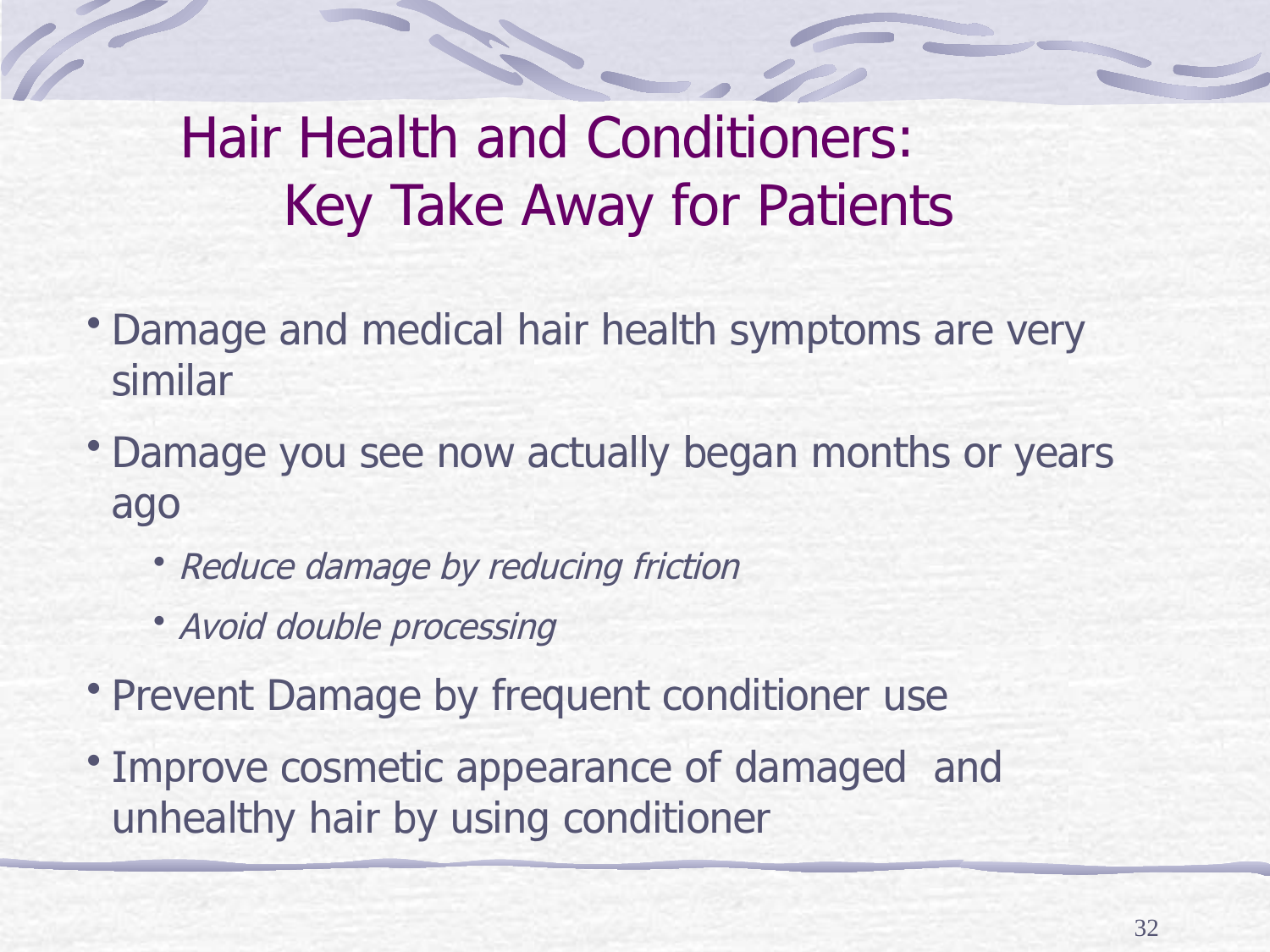

Hair Health and Conditioners:         Key Take Away for Patients
Damage and medical hair health symptoms are very similar
Damage you see now actually began months or years ago
Reduce damage by reducing friction
Avoid double processing
Prevent Damage by frequent conditioner use
Improve cosmetic appearance of damaged  and unhealthy hair by using conditioner
32